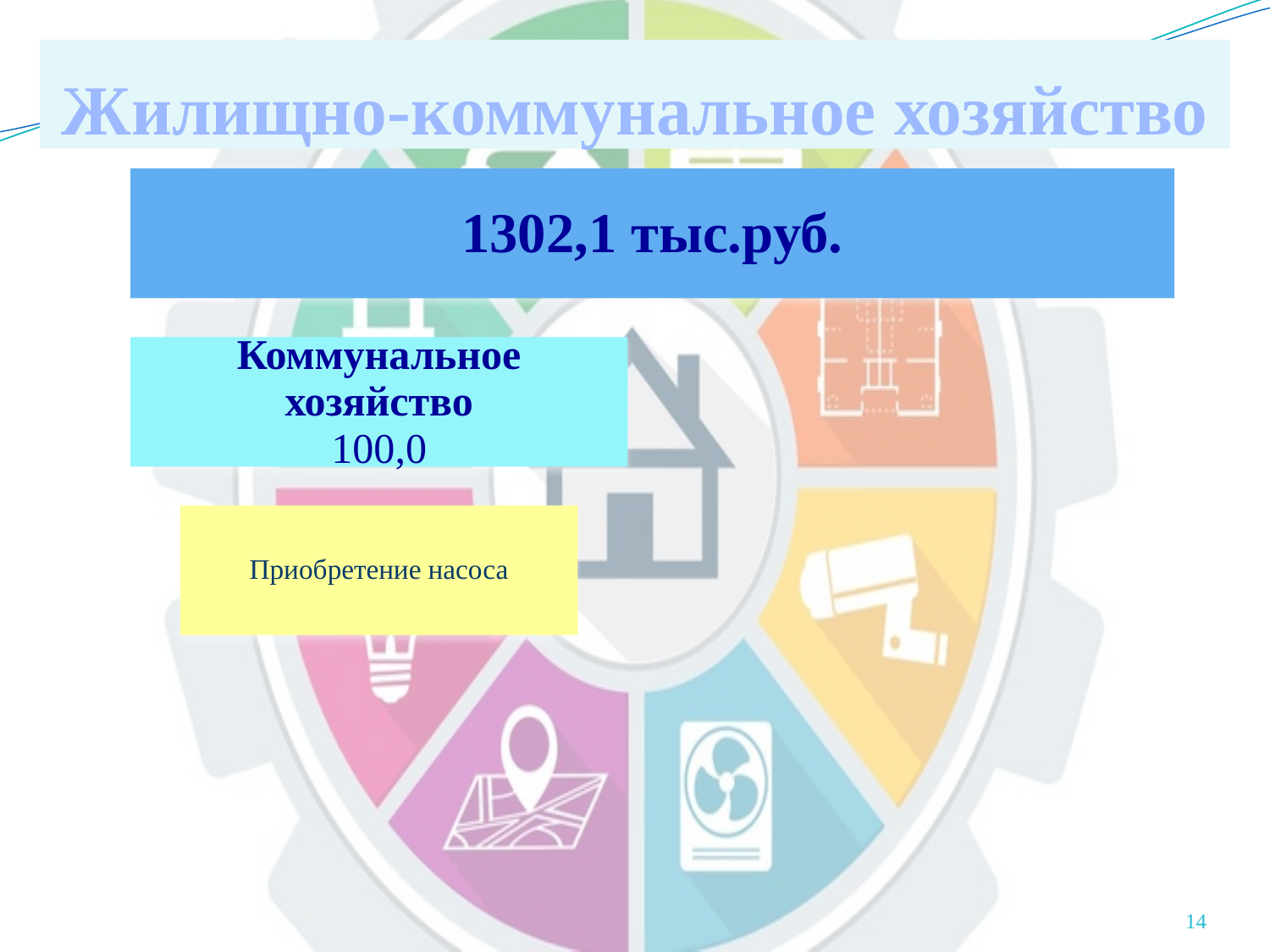

# Жилищно-коммунальное хозяйство
1302,1 тыс.руб.
Коммунальное хозяйство
100,0
Приобретение насоса
14